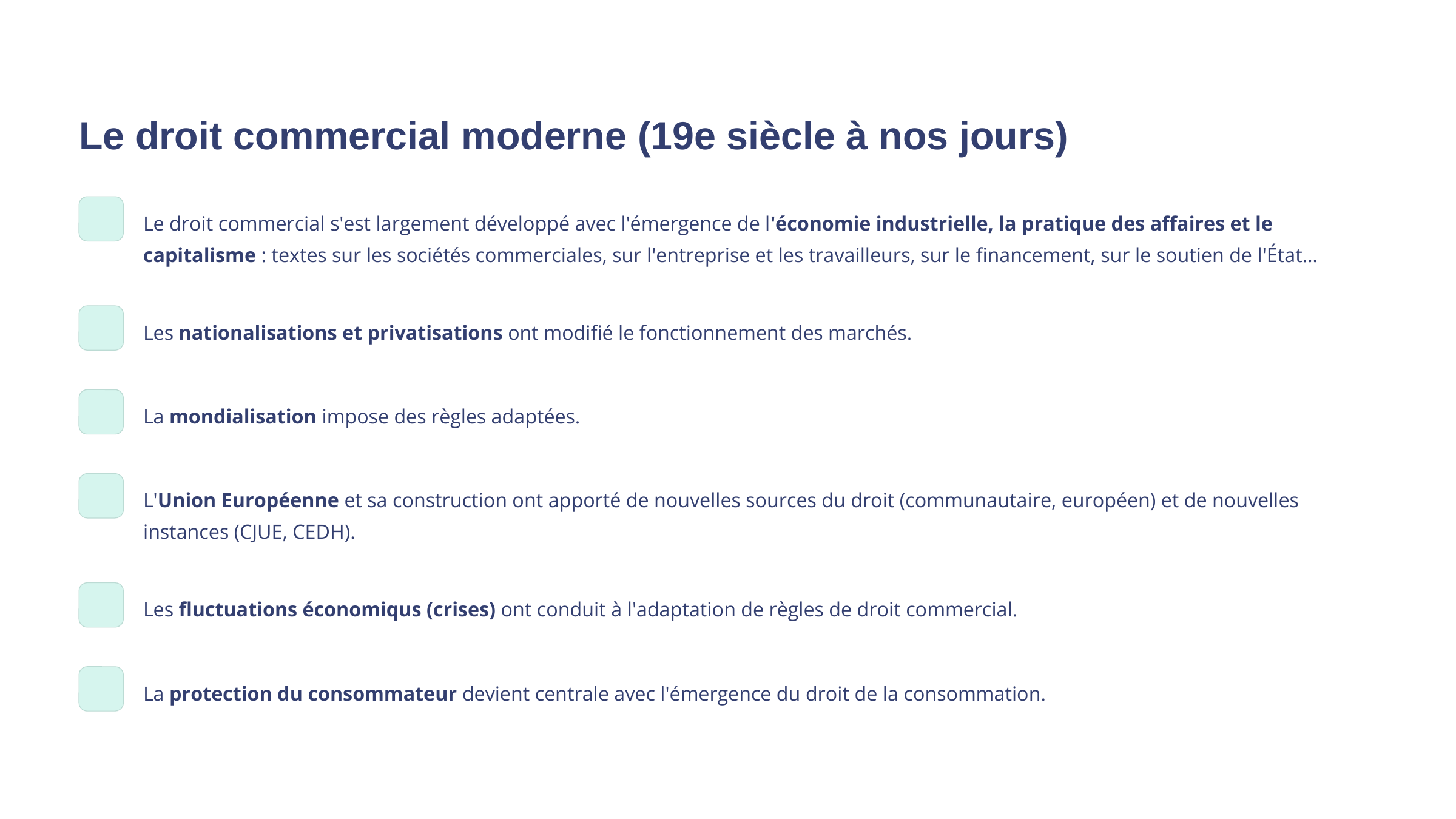

Le droit commercial moderne (19e siècle à nos jours)

Le droit commercial s'est largement développé avec l'émergence de l'économie industrielle, la pratique des affaires et le capitalisme : textes sur les sociétés commerciales, sur l'entreprise et les travailleurs, sur le financement, sur le soutien de l'État…

Les nationalisations et privatisations ont modifié le fonctionnement des marchés.

La mondialisation impose des règles adaptées.

L'Union Européenne et sa construction ont apporté de nouvelles sources du droit (communautaire, européen) et de nouvelles instances (CJUE, CEDH).

Les fluctuations économiqus (crises) ont conduit à l'adaptation de règles de droit commercial.

La protection du consommateur devient centrale avec l'émergence du droit de la consommation.